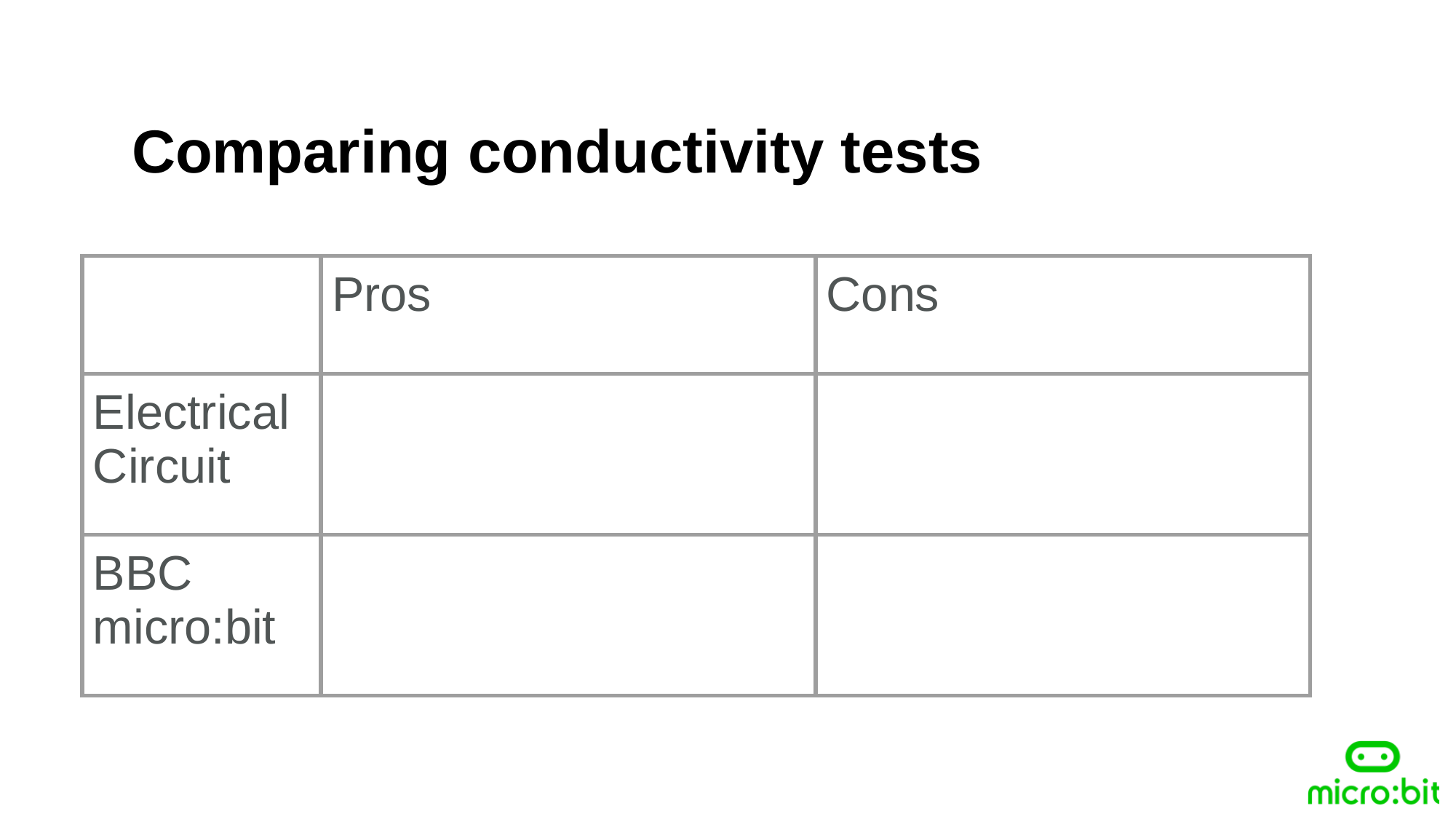

Comparing conductivity tests

|  | Pros | Cons |
| --- | --- | --- |
| Electrical Circuit |  |  |
| BBC micro:bit |  |  |